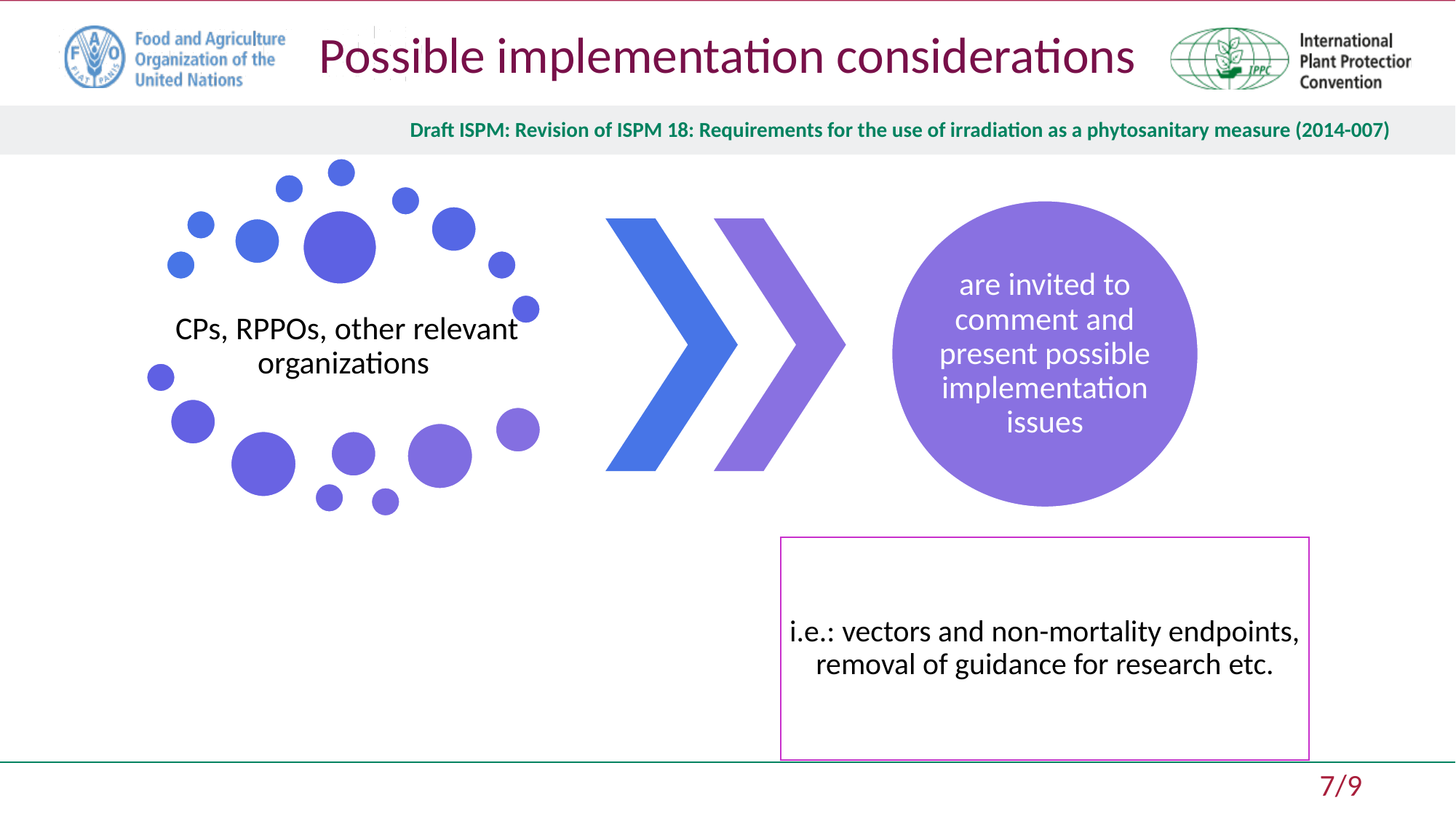

Possible implementation considerations
CPs, RPPOs, other relevant organizations
are invited to comment and present possible implementation issues
i.e.: vectors and non-mortality endpoints, removal of guidance for research etc.